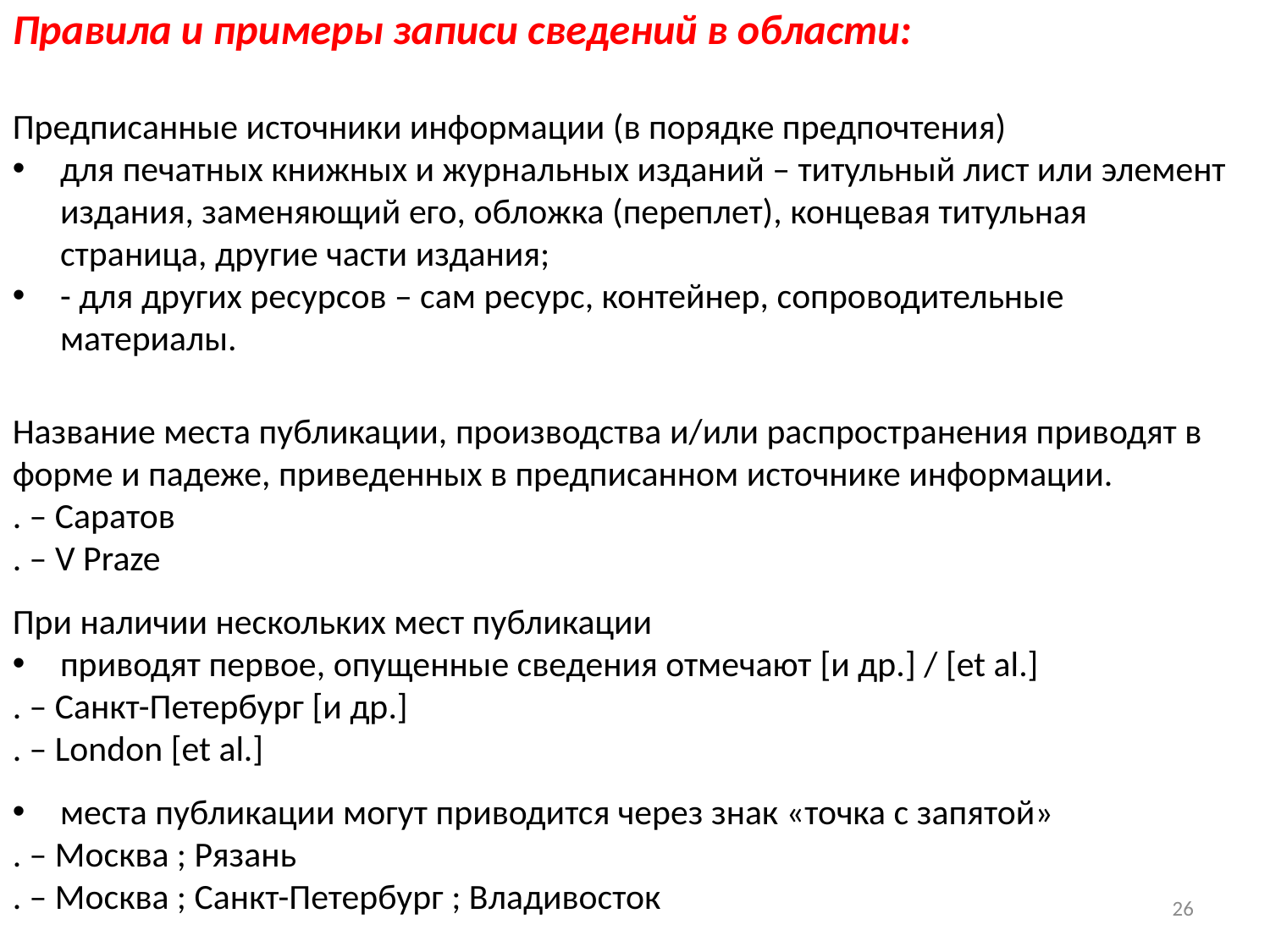

Правила и примеры записи сведений в области:

Предписанные источники информации (в порядке предпочтения)
для печатных книжных и журнальных изданий – титульный лист или элемент издания, заменяющий его, обложка (переплет), концевая титульная страница, другие части издания;
- для других ресурсов – сам ресурс, контейнер, сопроводительные материалы.

Название места публикации, производства и/или распространения приводят в форме и падеже, приведенных в предписанном источнике информации.
. – Саратов
. – V Praze
При наличии нескольких мест публикации
приводят первое, опущенные сведения отмечают [и др.] / [et al.]
. – Санкт-Петербург [и др.]
. – London [et al.]
места публикации могут приводится через знак «точка с запятой»
. – Москва ; Рязань
. – Москва ; Санкт-Петербург ; Владивосток
26